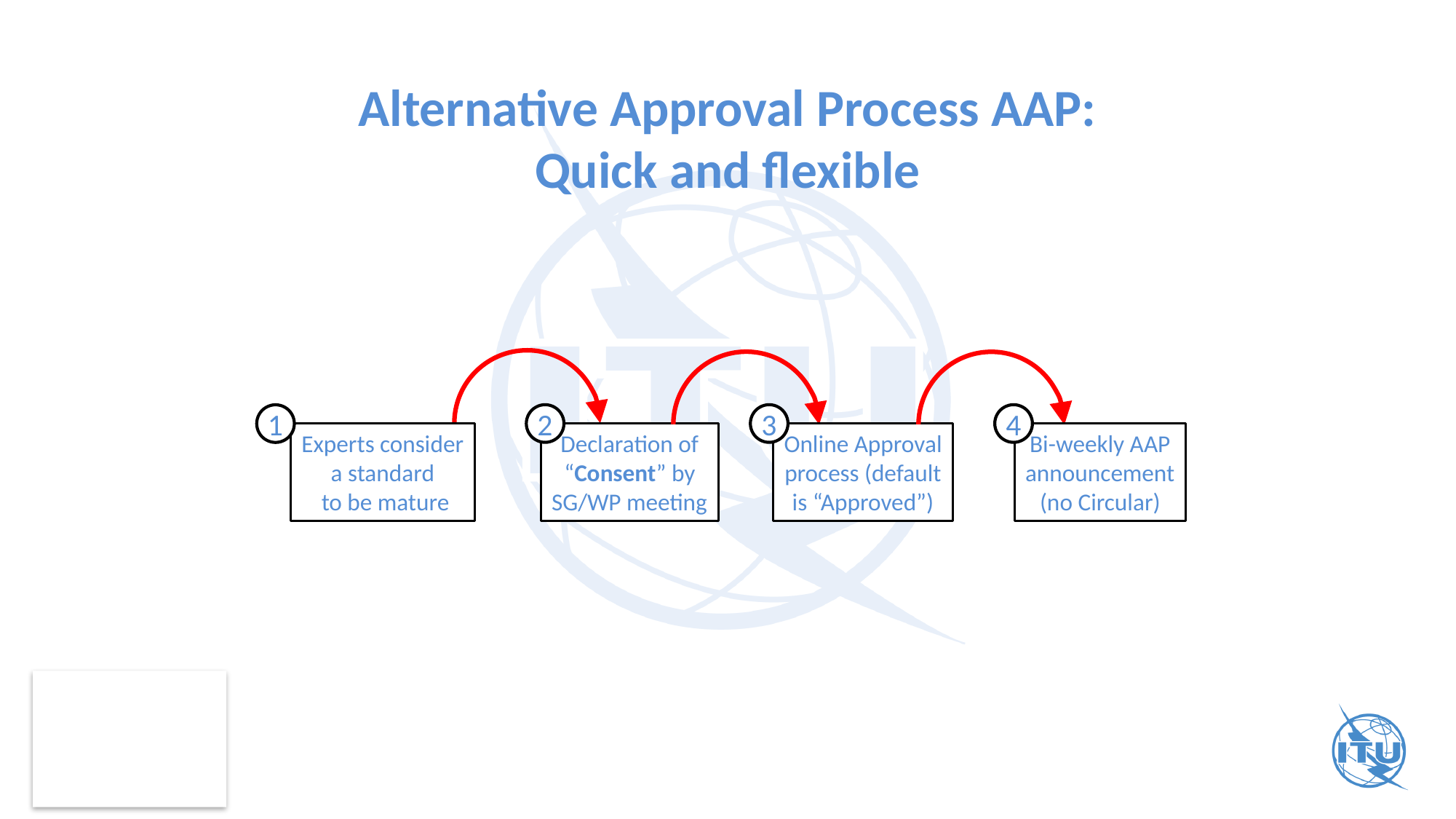

# Alternative Approval Process AAP: Quick and flexible

2

Declaration of
“Consent” by
SG/WP meeting

3

Online Approval
process (default
is “Approved”)

4

Bi-weekly AAP
announcement
(no Circular)
1

Experts consider
a standard
 to be mature